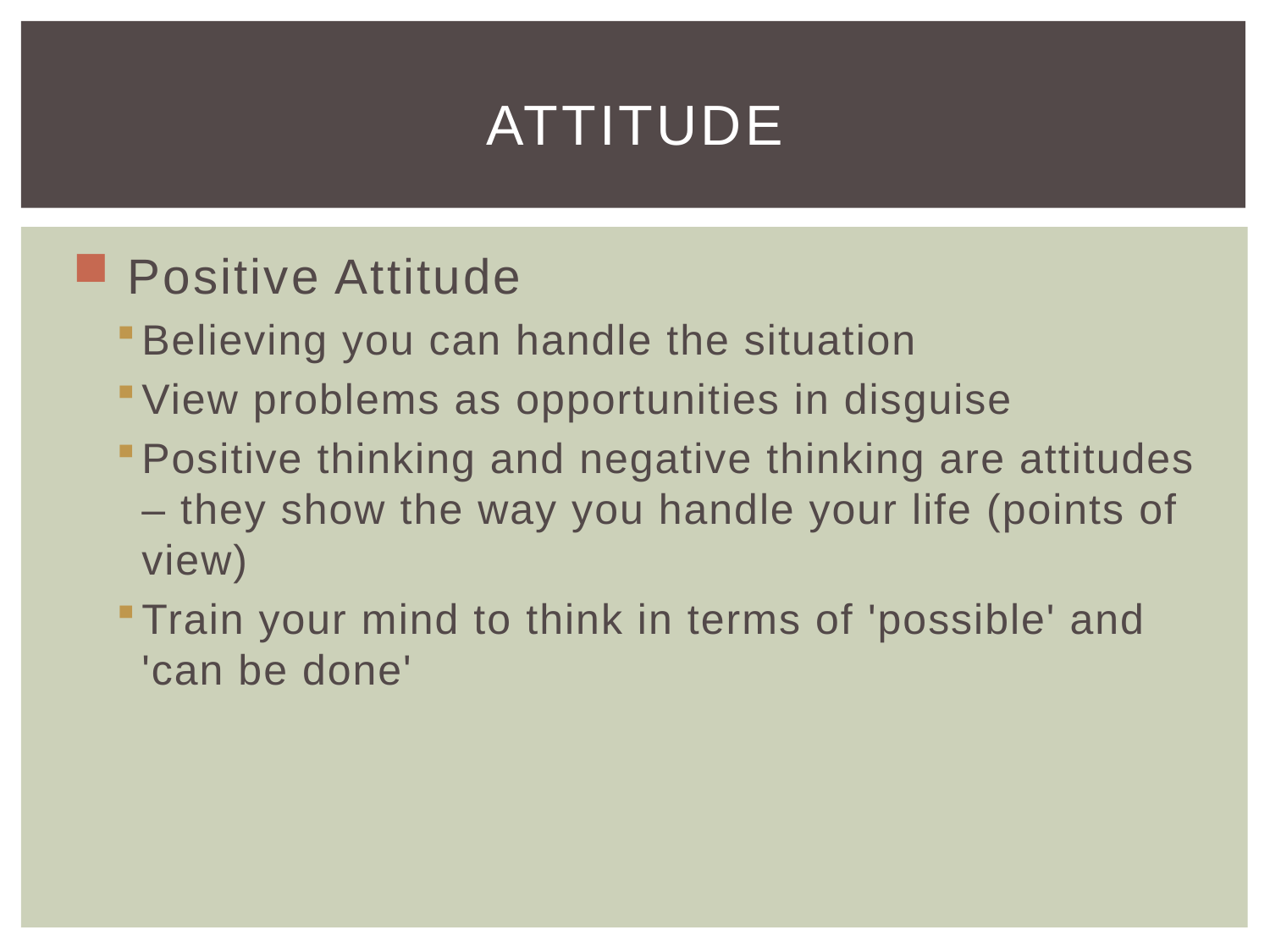

# Attitude
 Positive Attitude
Believing you can handle the situation
View problems as opportunities in disguise
Positive thinking and negative thinking are attitudes – they show the way you handle your life (points of view)
Train your mind to think in terms of 'possible' and 'can be done'